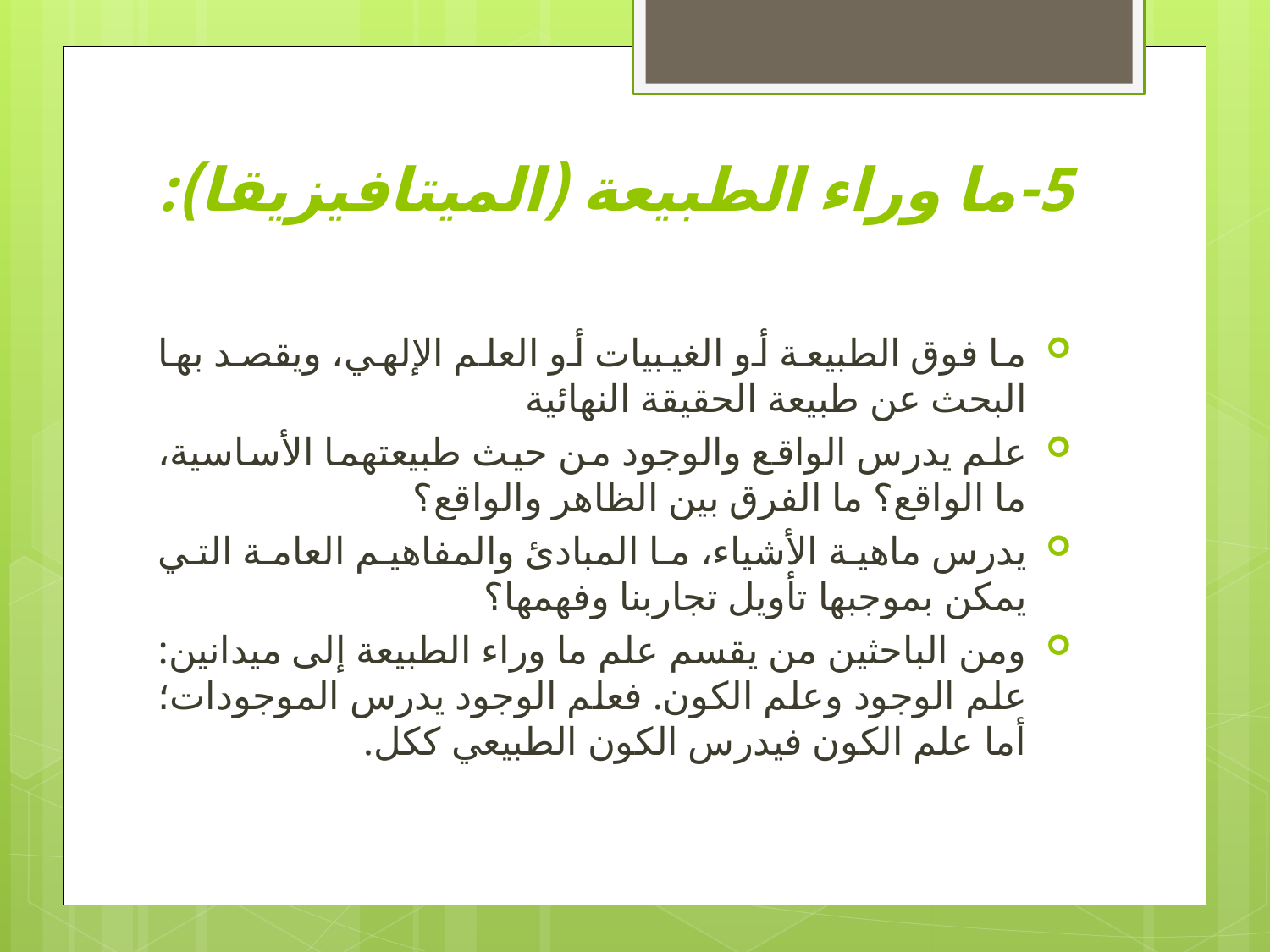

# 5-ما وراء الطبيعة (الميتافيزيقا):
ما فوق الطبيعة أو الغيبيات أو العلم الإلهي، ويقصد بها البحث عن طبيعة الحقيقة النهائية
علم يدرس الواقع والوجود من حيث طبيعتهما الأساسية، ما الواقع؟ ما الفرق بين الظاهر والواقع؟
يدرس ماهية الأشياء، ما المبادئ والمفاهيم العامة التي يمكن بموجبها تأويل تجاربنا وفهمها؟
ومن الباحثين من يقسم علم ما وراء الطبيعة إلى ميدانين: علم الوجود وعلم الكون. فعلم الوجود يدرس الموجودات؛ أما علم الكون فيدرس الكون الطبيعي ككل.